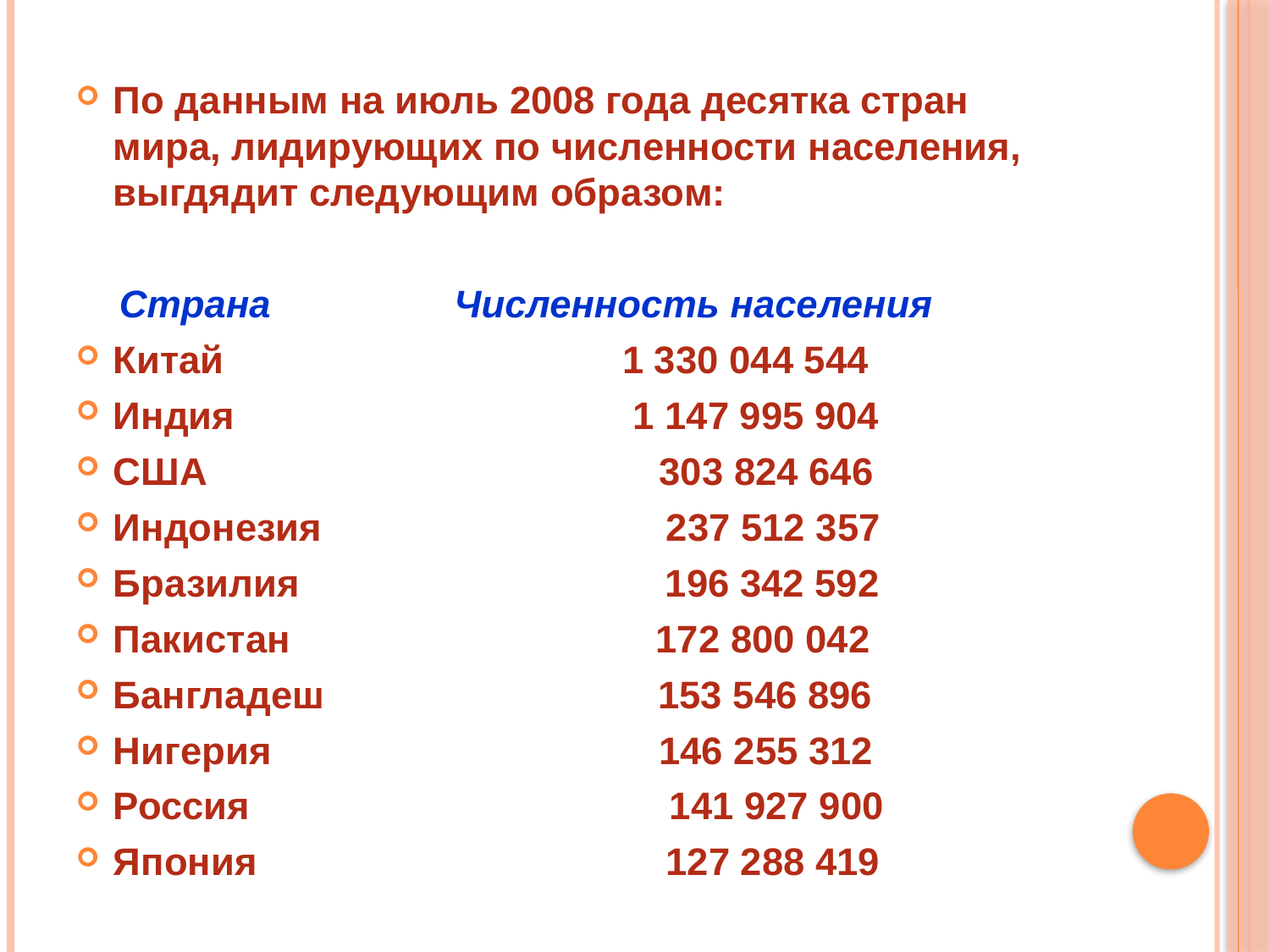

По данным на июль 2008 года десятка стран мира, лидирующих по численности населения, выгдядит следующим образом:

    Страна                 Численность населения
Китай                                     1 330 044 544
Индия                                     1 147 995 904
США                                          303 824 646
Индонезия                                237 512 357
Бразилия                                  196 342 592
Пакистан                                  172 800 042
Бангладеш                               153 546 896
Нигерия                                    146 255 312
Россия                                       141 927 900
Япония                                      127 288 419